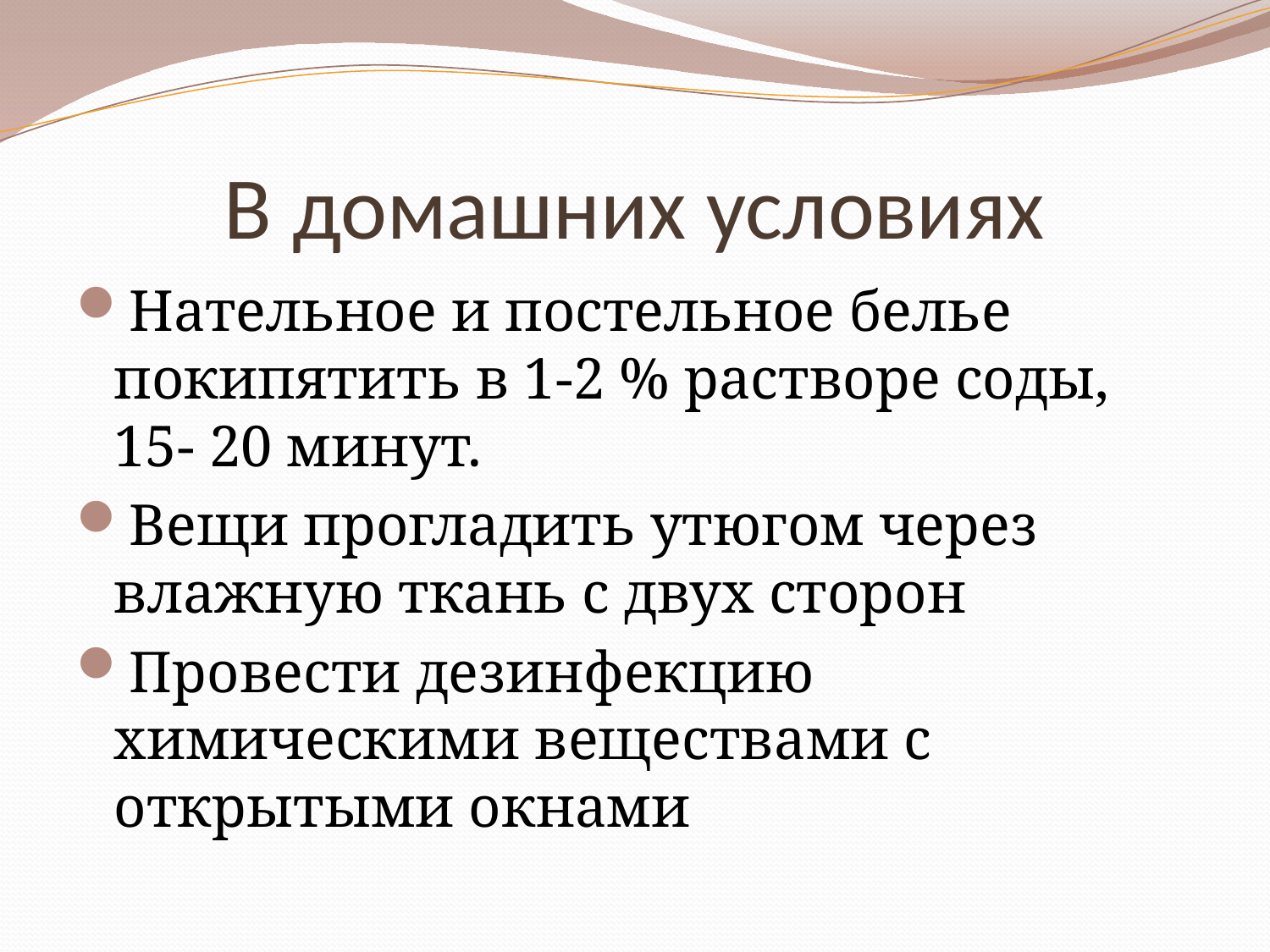

# В домашних условиях
Нательное и постельное белье покипятить в 1-2 % растворе соды, 15- 20 минут.
Вещи прогладить утюгом через влажную ткань с двух сторон
Провести дезинфекцию химическими веществами с открытыми окнами